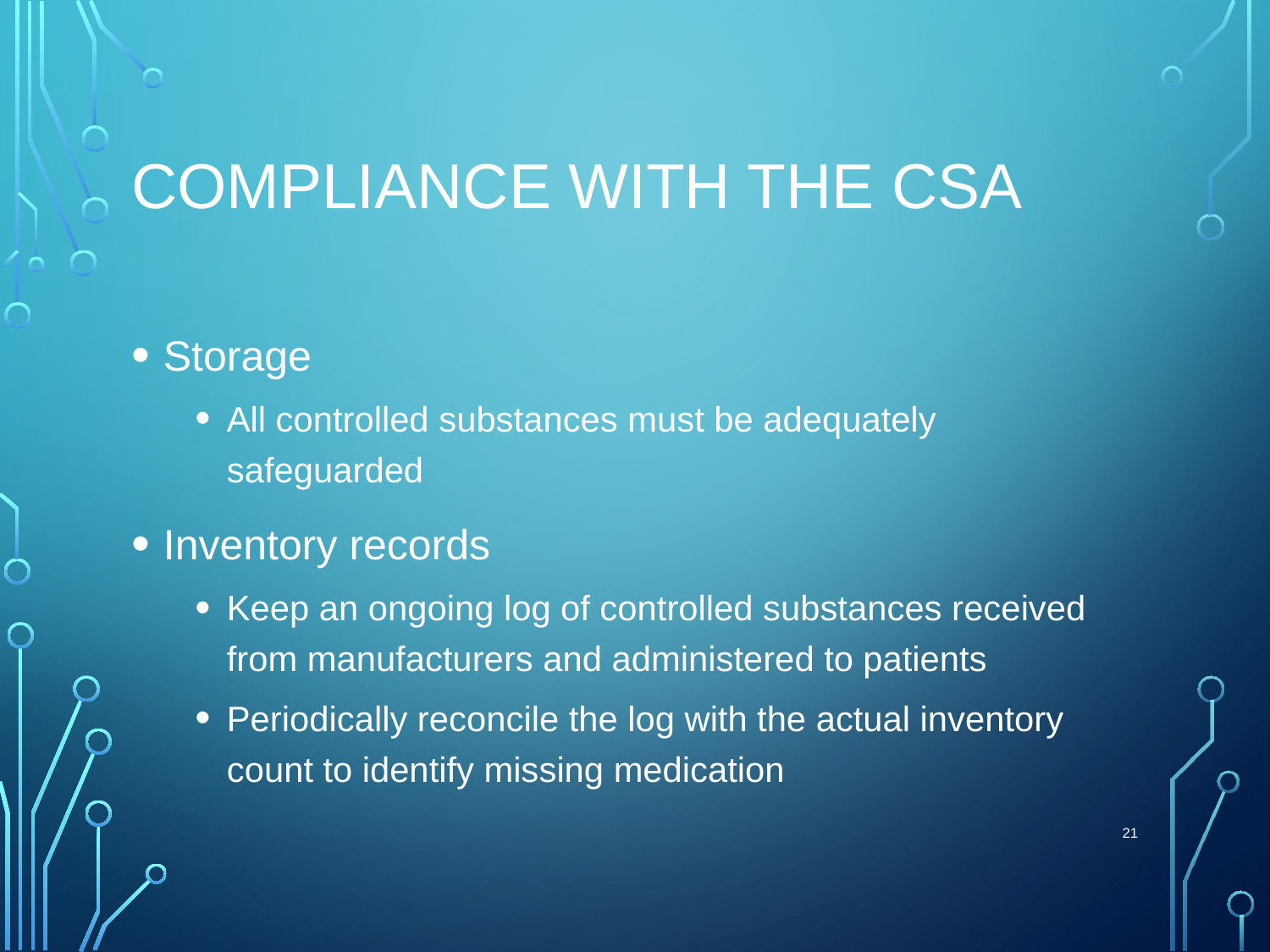

# Compliance with the CSA
Storage
All controlled substances must be adequately safeguarded
Inventory records
Keep an ongoing log of controlled substances received from manufacturers and administered to patients
Periodically reconcile the log with the actual inventory count to identify missing medication
 21